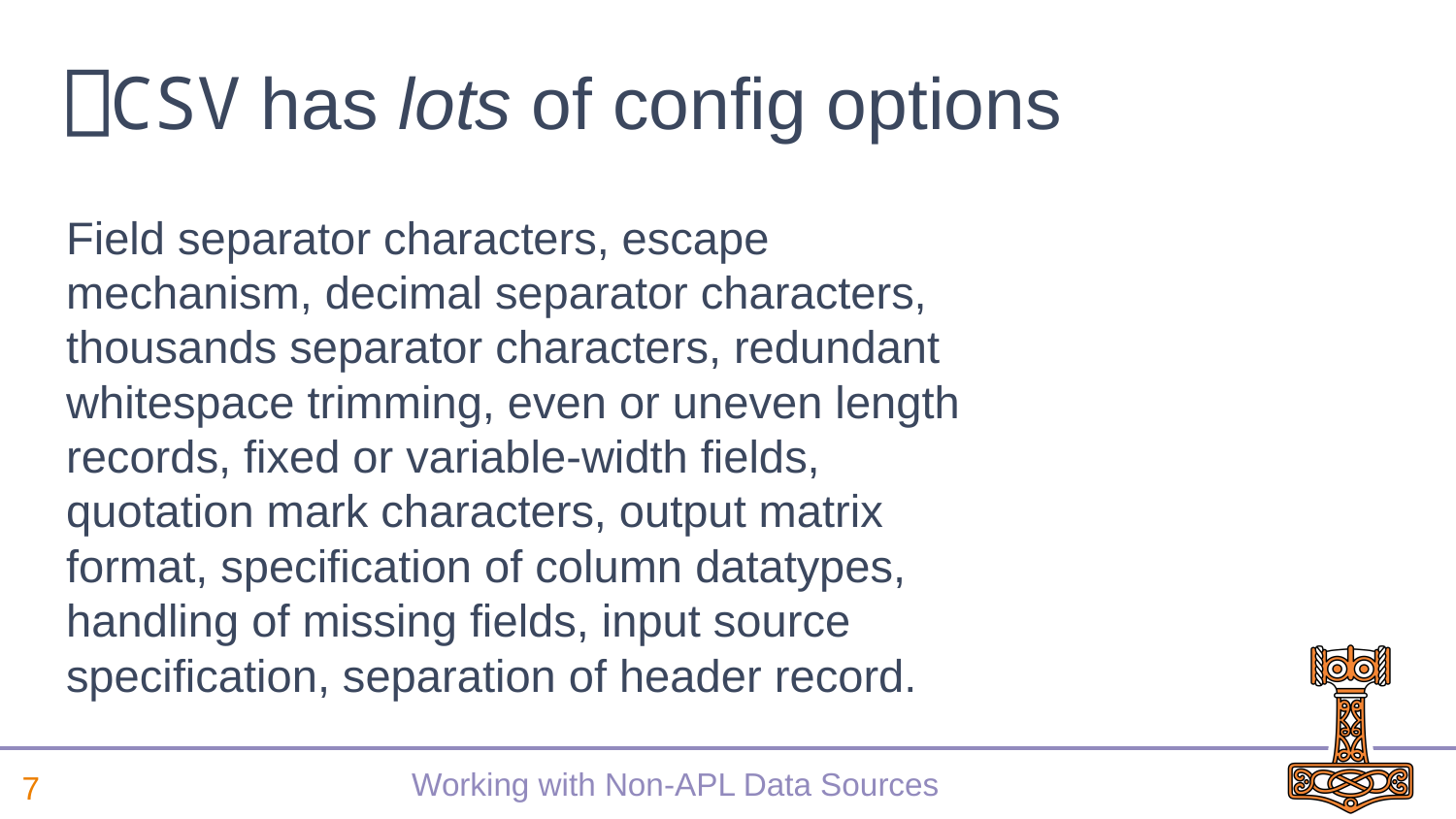

# ⎕CSV has lots of config options
Field separator characters, escape mechanism, decimal separator characters, thousands separator characters, redundant whitespace trimming, even or uneven length records, fixed or variable-width fields, quotation mark characters, output matrix format, specification of column datatypes, handling of missing fields, input source specification, separation of header record.